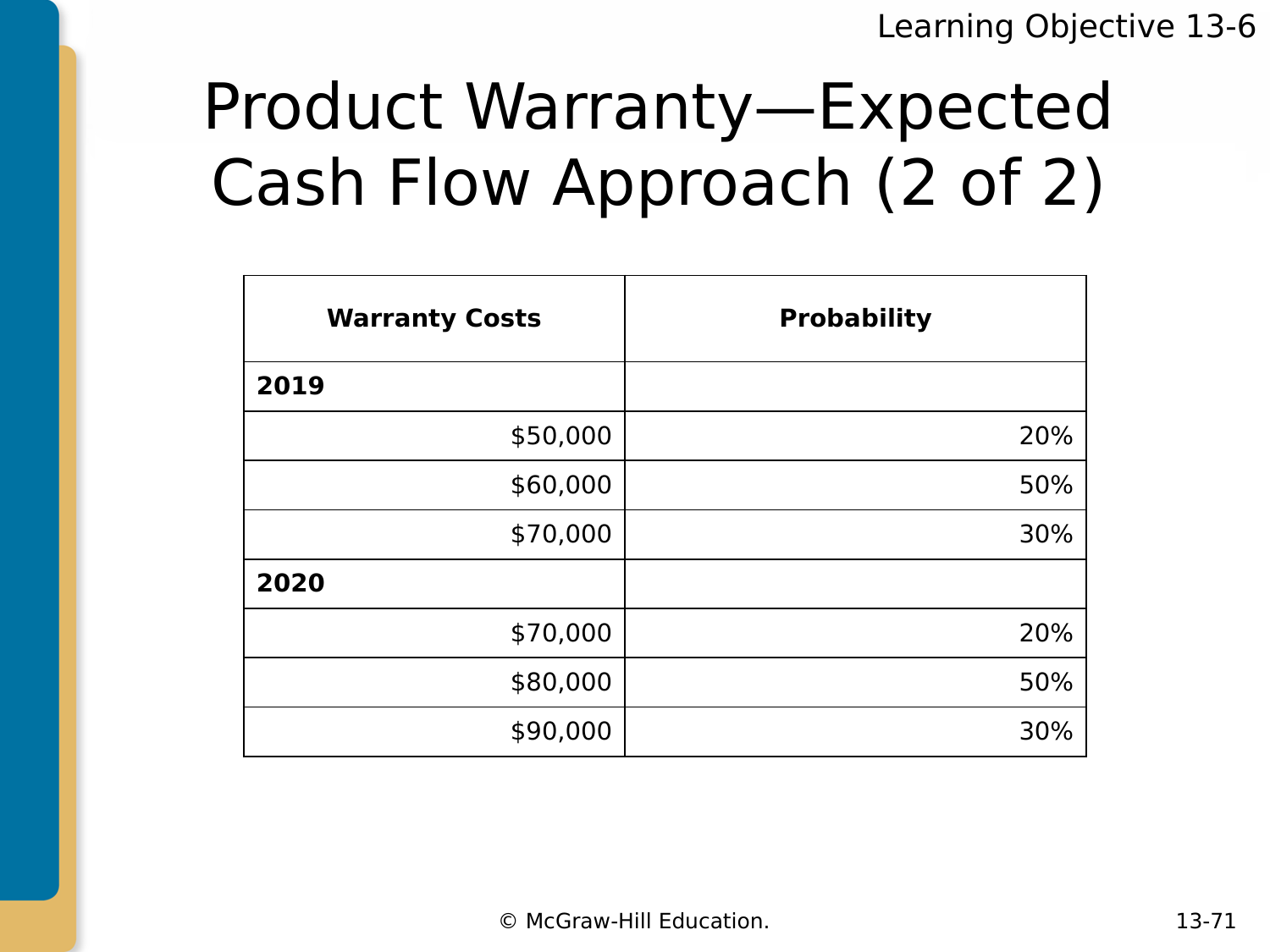

Learning Objective 13-6
# Product Warranty—Expected Cash Flow Approach (2 of 2)
| Warranty Costs | Probability |
| --- | --- |
| 2019 |  |
| $50,000 | 20% |
| $60,000 | 50% |
| $70,000 | 30% |
| 2020 |  |
| $70,000 | 20% |
| $80,000 | 50% |
| $90,000 | 30% |